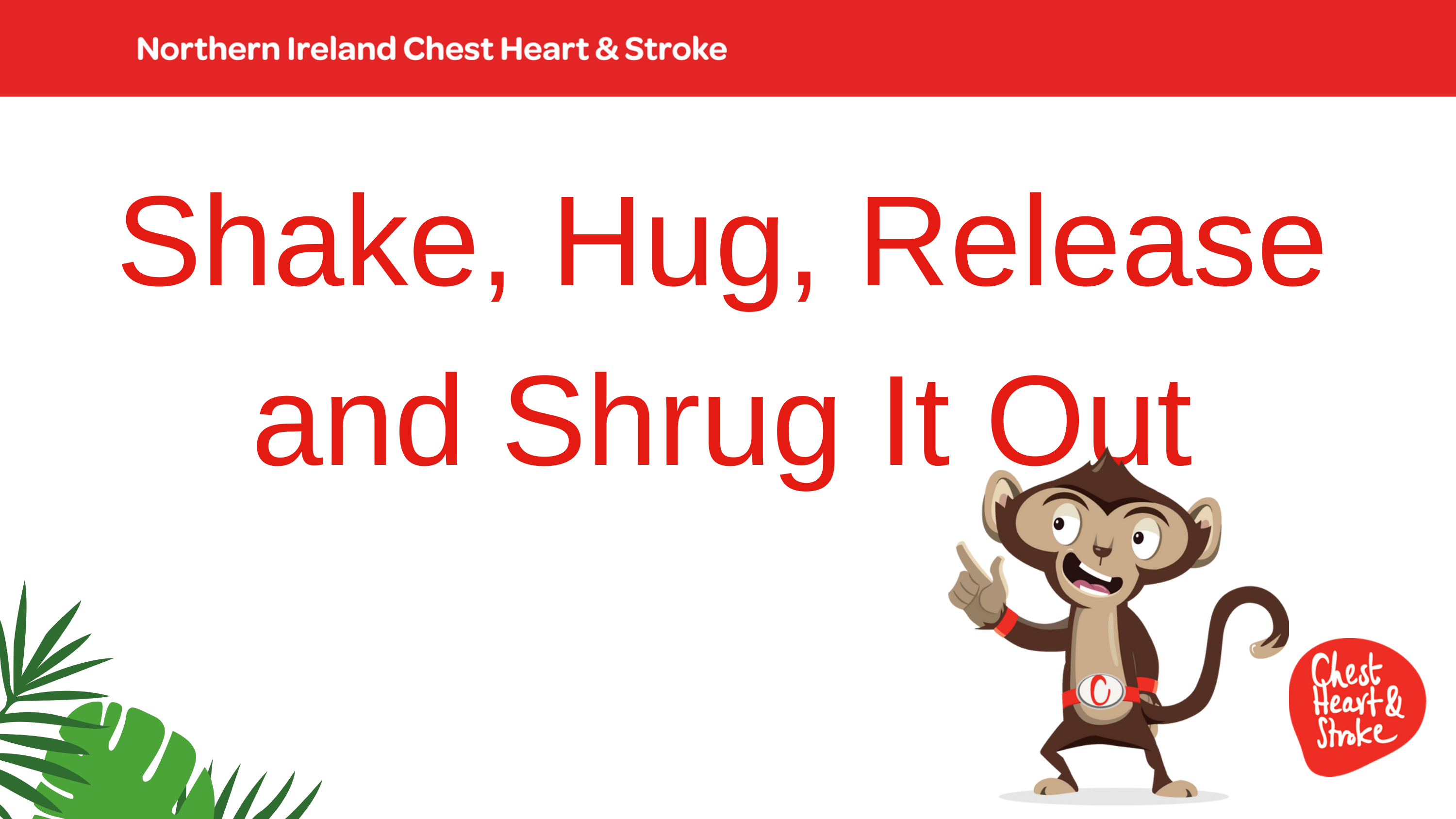

Shake, Hug, Release and Shrug It Out